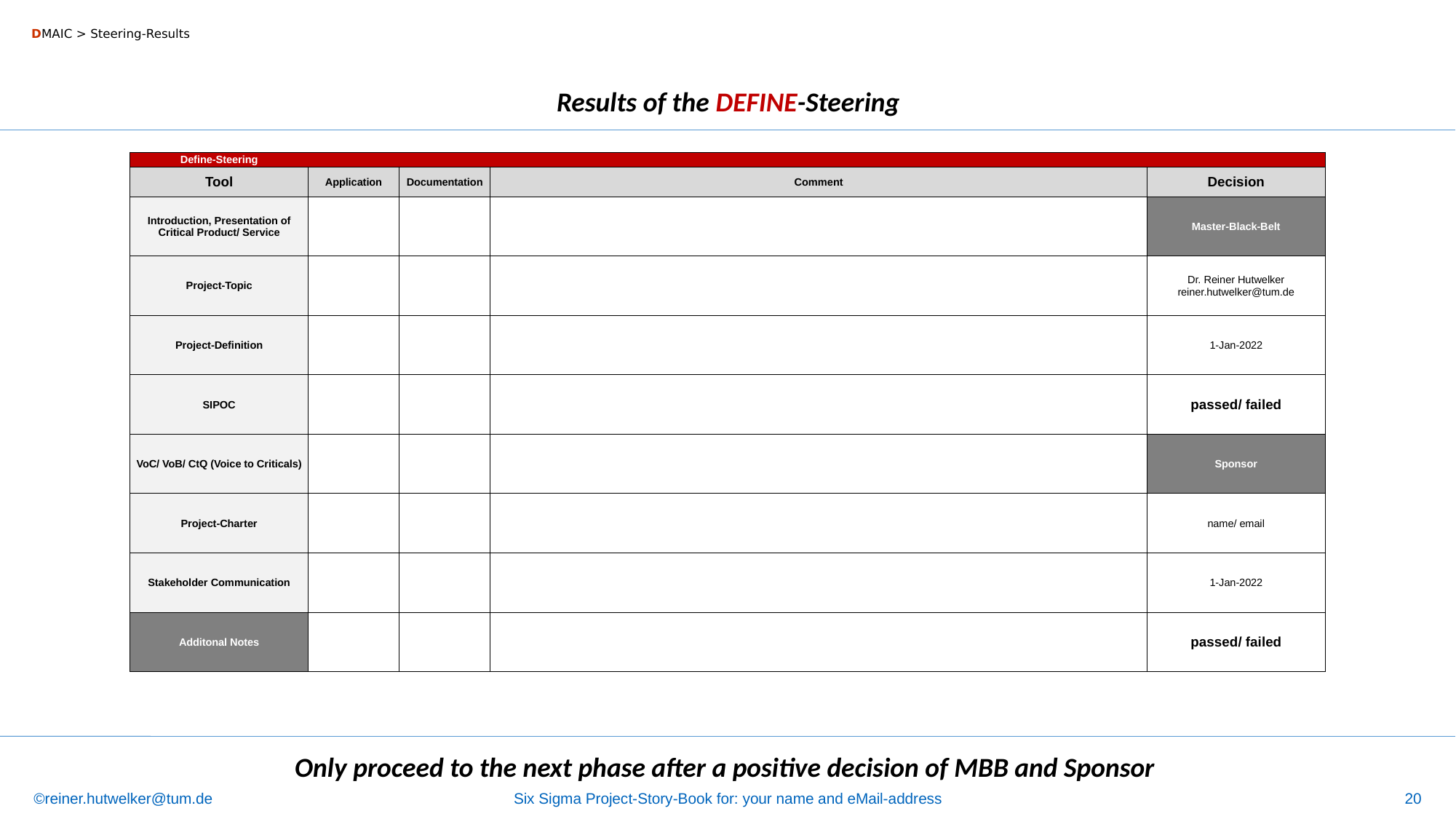

DMAIC > Steering-Results
# Results of the DEFINE-Steering
| Define-Steering |  |  |  |  |
| --- | --- | --- | --- | --- |
| Tool | Application | Documentation | Comment | Decision |
| Introduction, Presentation of Critical Product/ Service | ok | ok | see checklist ref #: | Master-Black-Belt |
| Project-Topic | ok | ok | see checklist ref #: | Dr. Reiner Hutwelker reiner.hutwelker@tum.de |
| Project-Definition | ok | ok | see checklist ref #: | 1-Jan-2022 |
| SIPOC | ok | ok | see checklist ref #: | passed/ failed |
| VoC/ VoB/ CtQ (Voice to Criticals) | ok | ok | see checklist ref #: | Sponsor |
| Project-Charter | ok | ok | see checklist ref #: | name/ email |
| Stakeholder Communication | ok | ok | see checklist ref #: | 1-Jan-2022 |
| Additonal Notes |  |  | =$E$4 | passed/ failed |
Only proceed to the next phase after a positive decision of MBB and Sponsor